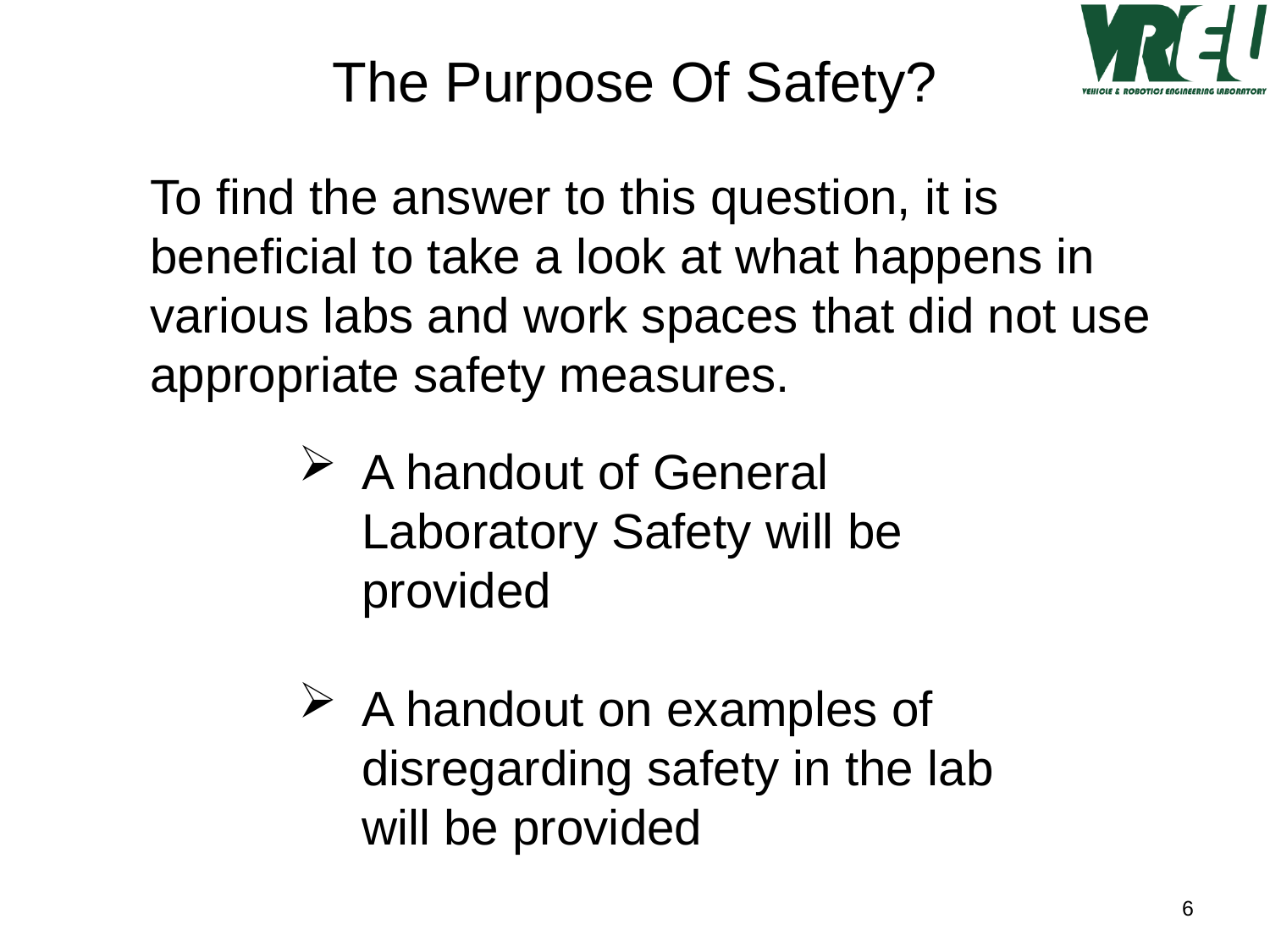

The Purpose Of Safety?
To find the answer to this question, it is beneficial to take a look at what happens in various labs and work spaces that did not use appropriate safety measures.
A handout of General Laboratory Safety will be provided

A handout on examples of disregarding safety in the lab will be provided

6